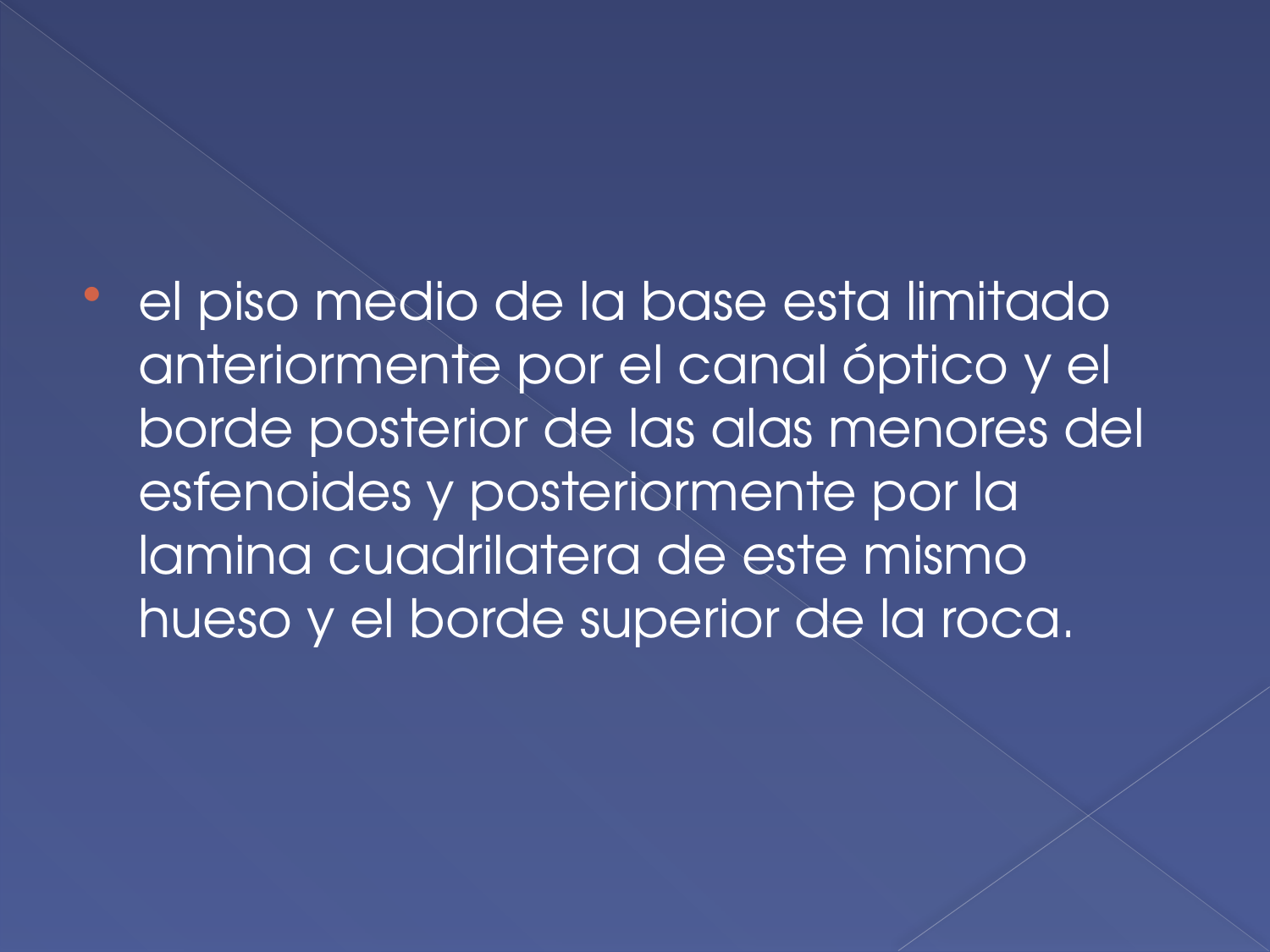

#
el piso medio de la base esta limitado anteriormente por el canal óptico y el borde posterior de las alas menores del esfenoides y posteriormente por la lamina cuadrilatera de este mismo hueso y el borde superior de la roca.